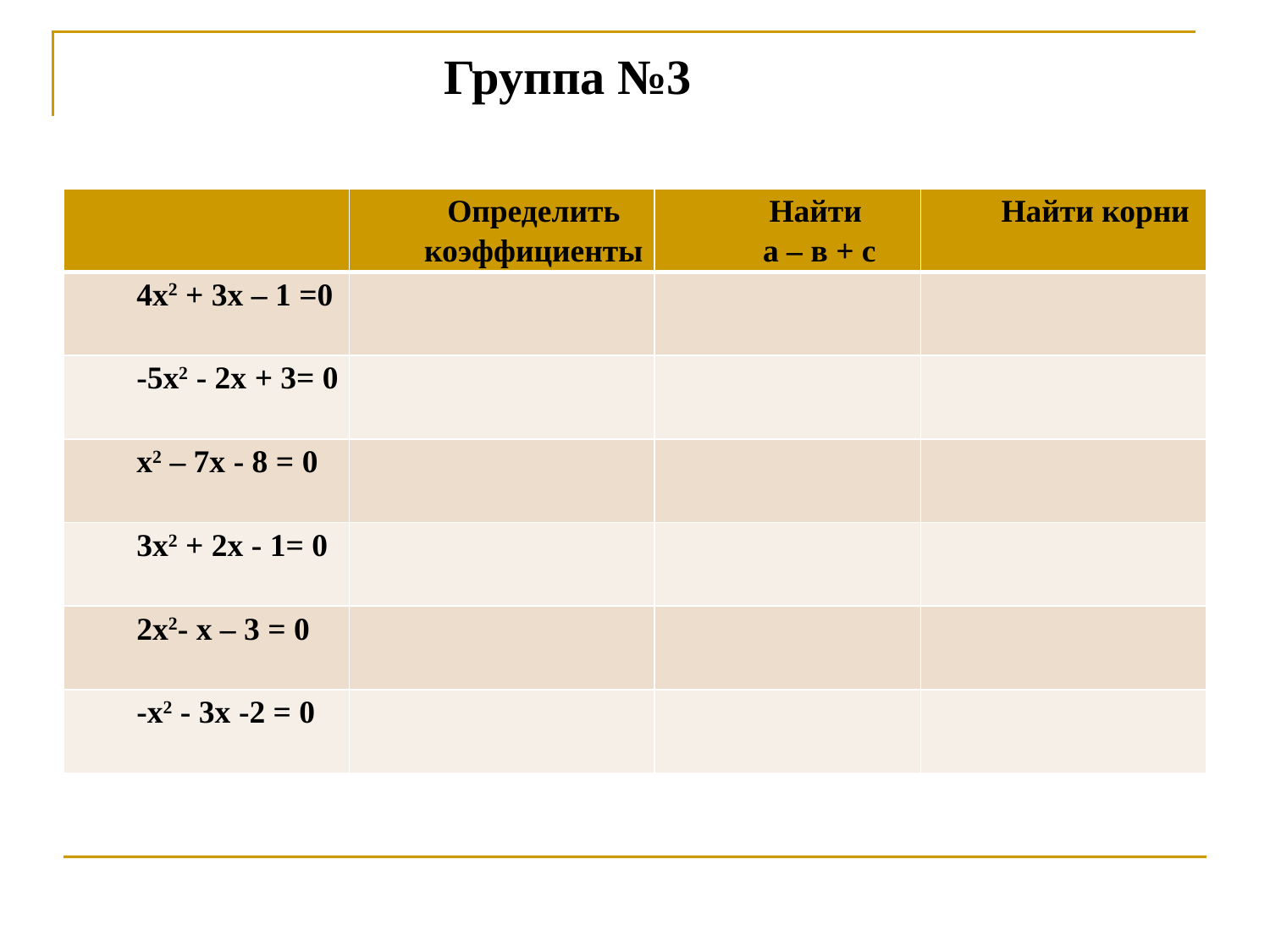

Группа №3
|  | Определить коэффициенты | Найти а – в + с | Найти корни |
| --- | --- | --- | --- |
| 4х2 + 3х – 1 =0 |  |  |  |
| -5х2 - 2х + 3= 0 |  |  |  |
| х2 – 7х - 8 = 0 |  |  |  |
| 3х2 + 2х - 1= 0 |  |  |  |
| 2х2- х – 3 = 0 |  |  |  |
| -х2 - 3х -2 = 0 |  |  |  |